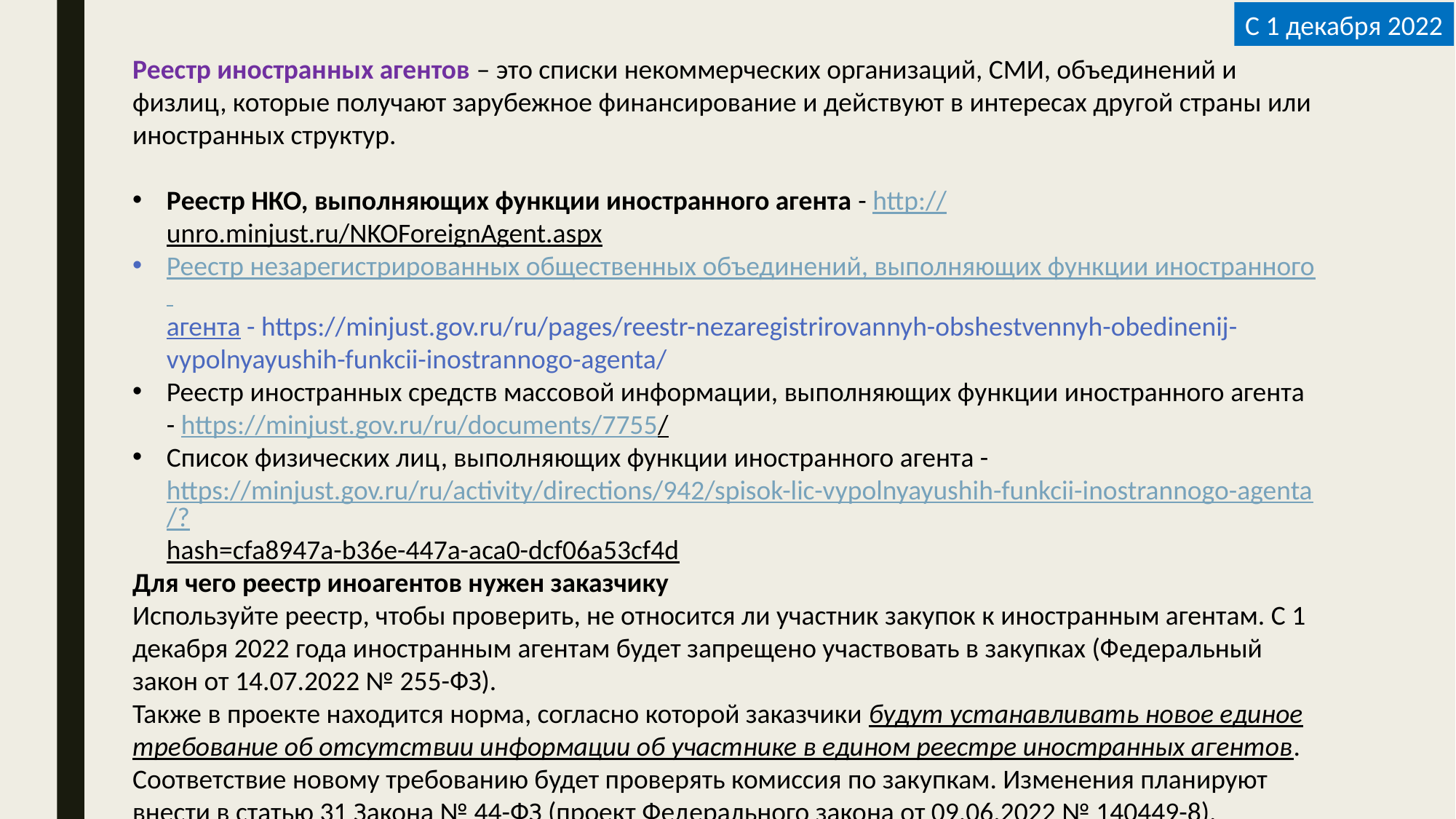

С 1 декабря 2022
Реестр иностранных агентов – это списки некоммерческих организаций, СМИ, объединений и физлиц, которые получают зарубежное финансирование и действуют в интересах другой страны или иностранных структур.

Реестр НКО, выполняющих функции иностранного агента - http://unro.minjust.ru/NKOForeignAgent.aspx
Реестр незарегистрированных общественных объединений, выполняющих функции иностранного агента - https://minjust.gov.ru/ru/pages/reestr-nezaregistrirovannyh-obshestvennyh-obedinenij-vypolnyayushih-funkcii-inostrannogo-agenta/
Реестр иностранных средств массовой информации, выполняющих функции иностранного агента - https://minjust.gov.ru/ru/documents/7755/
Список физических лиц, выполняющих функции иностранного агента - https://minjust.gov.ru/ru/activity/directions/942/spisok-lic-vypolnyayushih-funkcii-inostrannogo-agenta/?hash=cfa8947a-b36e-447a-aca0-dcf06a53cf4d
Для чего реестр иноагентов нужен заказчику
Используйте реестр, чтобы проверить, не относится ли участник закупок к иностранным агентам. С 1 декабря 2022 года иностранным агентам будет запрещено участвовать в закупках (Федеральный закон от 14.07.2022 № 255-ФЗ).
Также в проекте находится норма, согласно которой заказчики будут устанавливать новое единое требование об отсутствии информации об участнике в едином реестре иностранных агентов. Соответствие новому требованию будет проверять комиссия по закупкам. Изменения планируют внести в статью 31 Закона № 44-ФЗ (проект Федерального закона от 09.06.2022 № 140449-8).